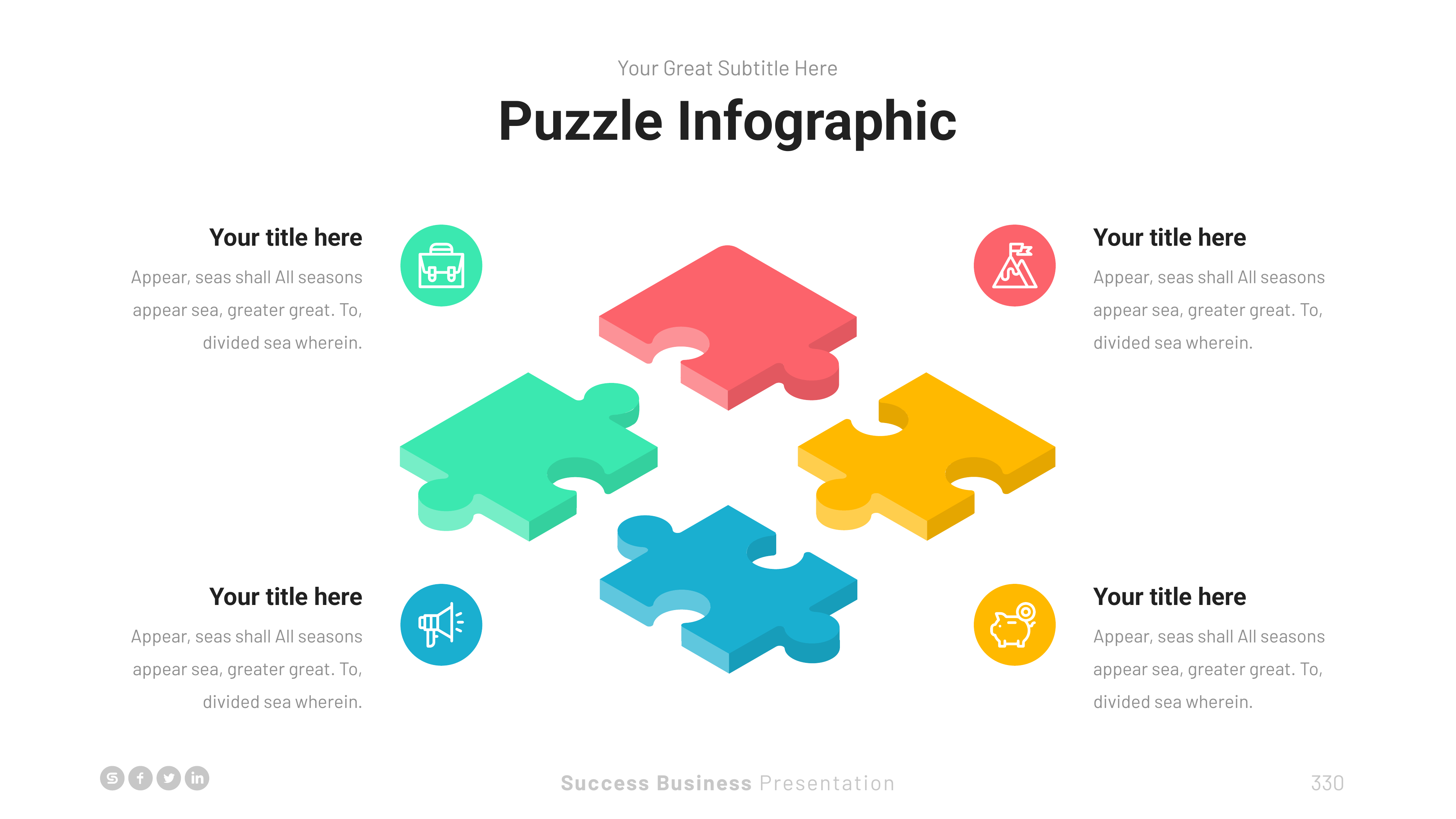

Your Great Subtitle Here
Puzzle Infographic
Your title here
Appear, seas shall All seasons appear sea, greater great. To, divided sea wherein.
Your title here
Appear, seas shall All seasons appear sea, greater great. To, divided sea wherein.

Your title here
Appear, seas shall All seasons appear sea, greater great. To, divided sea wherein.
Your title here
Appear, seas shall All seasons appear sea, greater great. To, divided sea wherein.